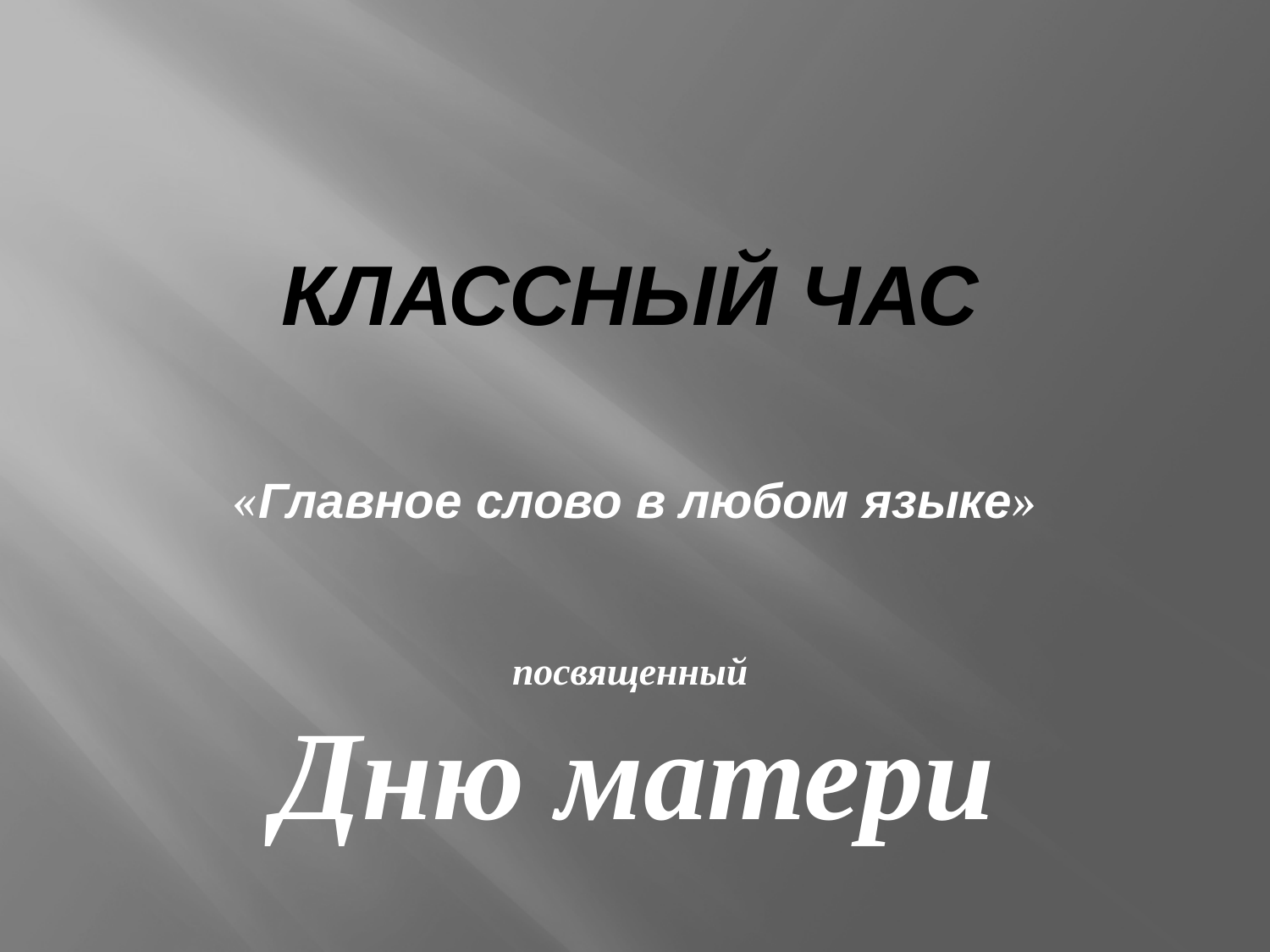

# классный час
«Главное слово в любом языке»
посвященный
Дню матери